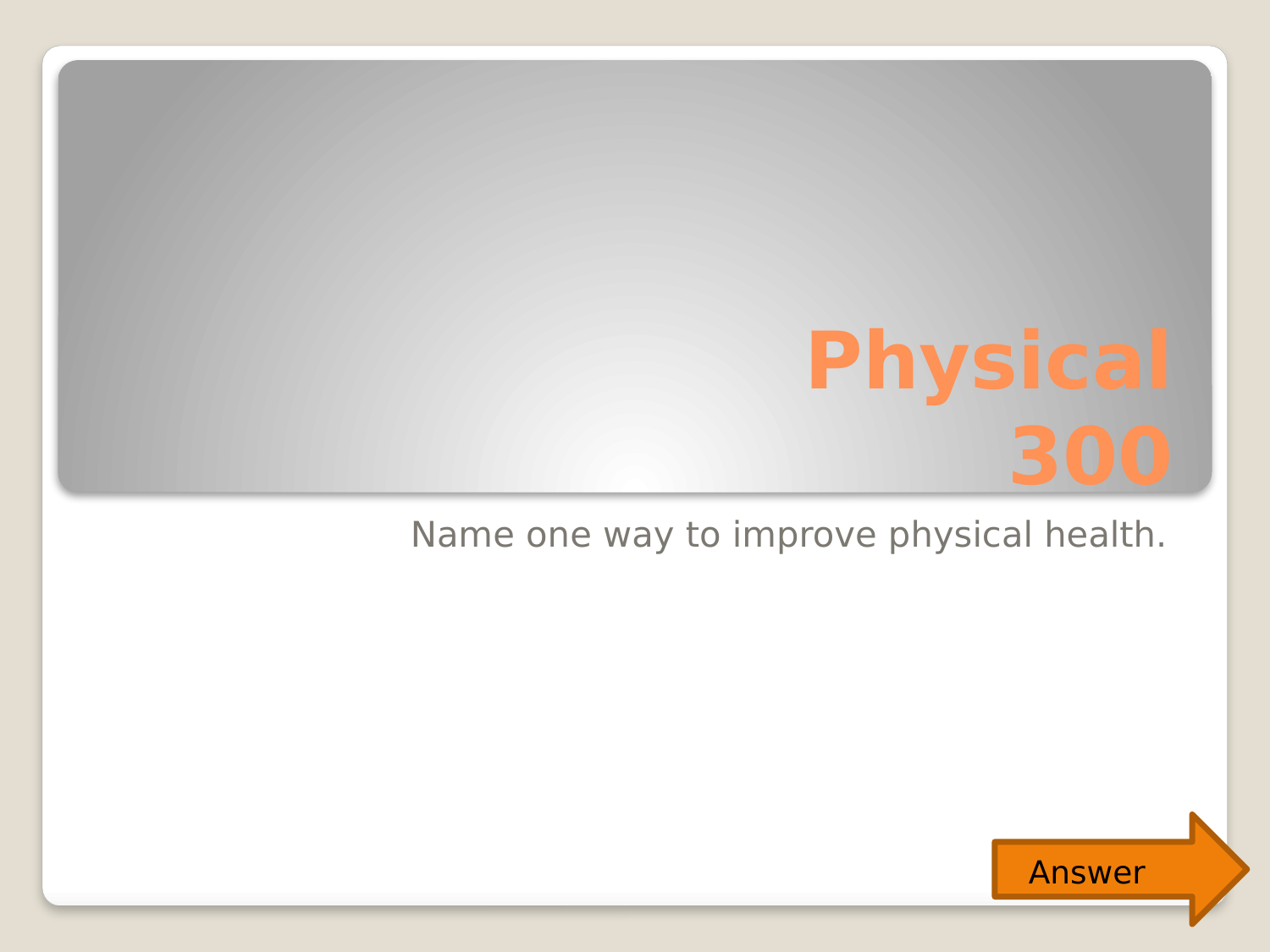

# Physical 300
Name one way to improve physical health.

Answer